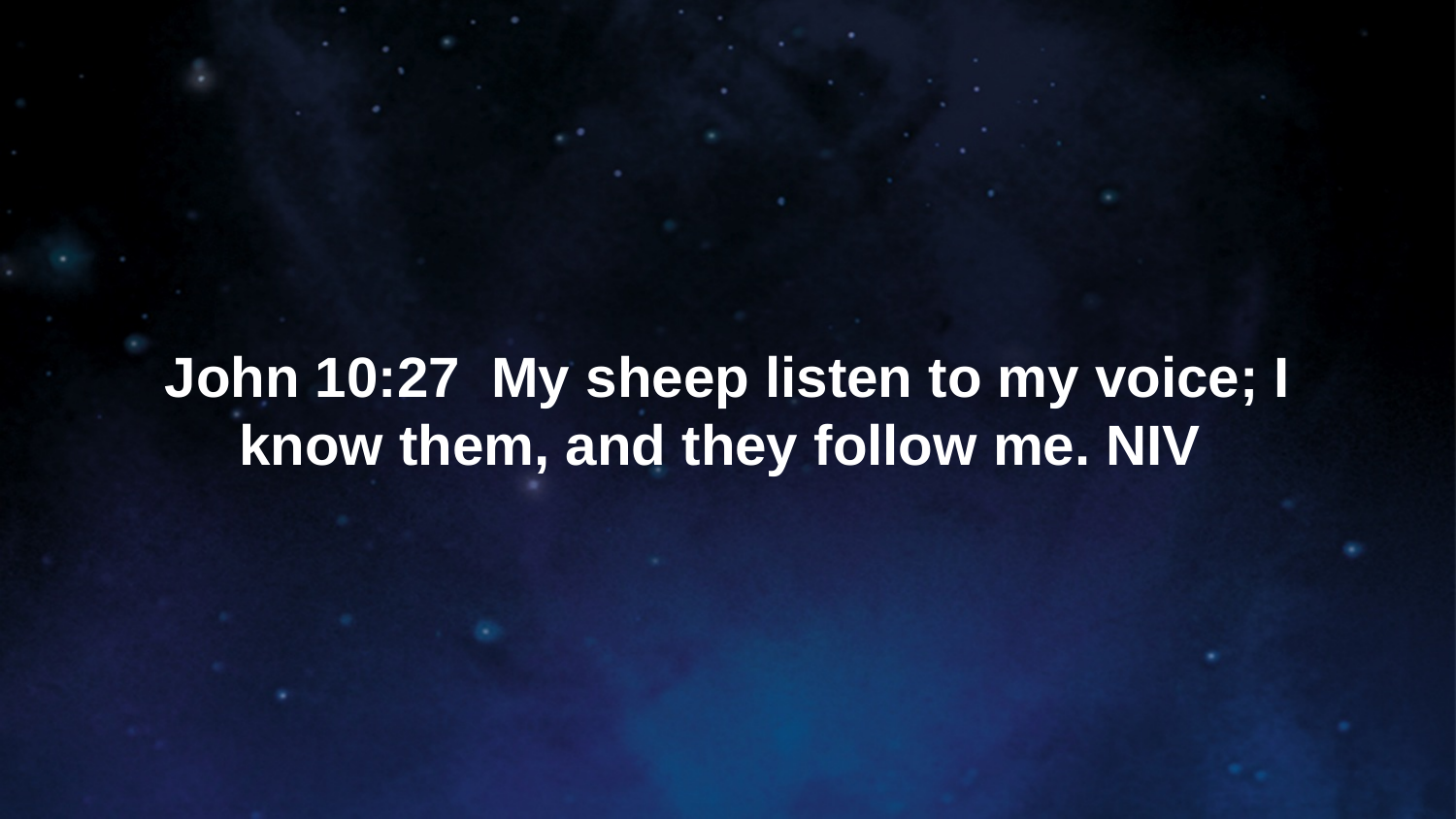

# John 10:27  My sheep listen to my voice; I know them, and they follow me. NIV